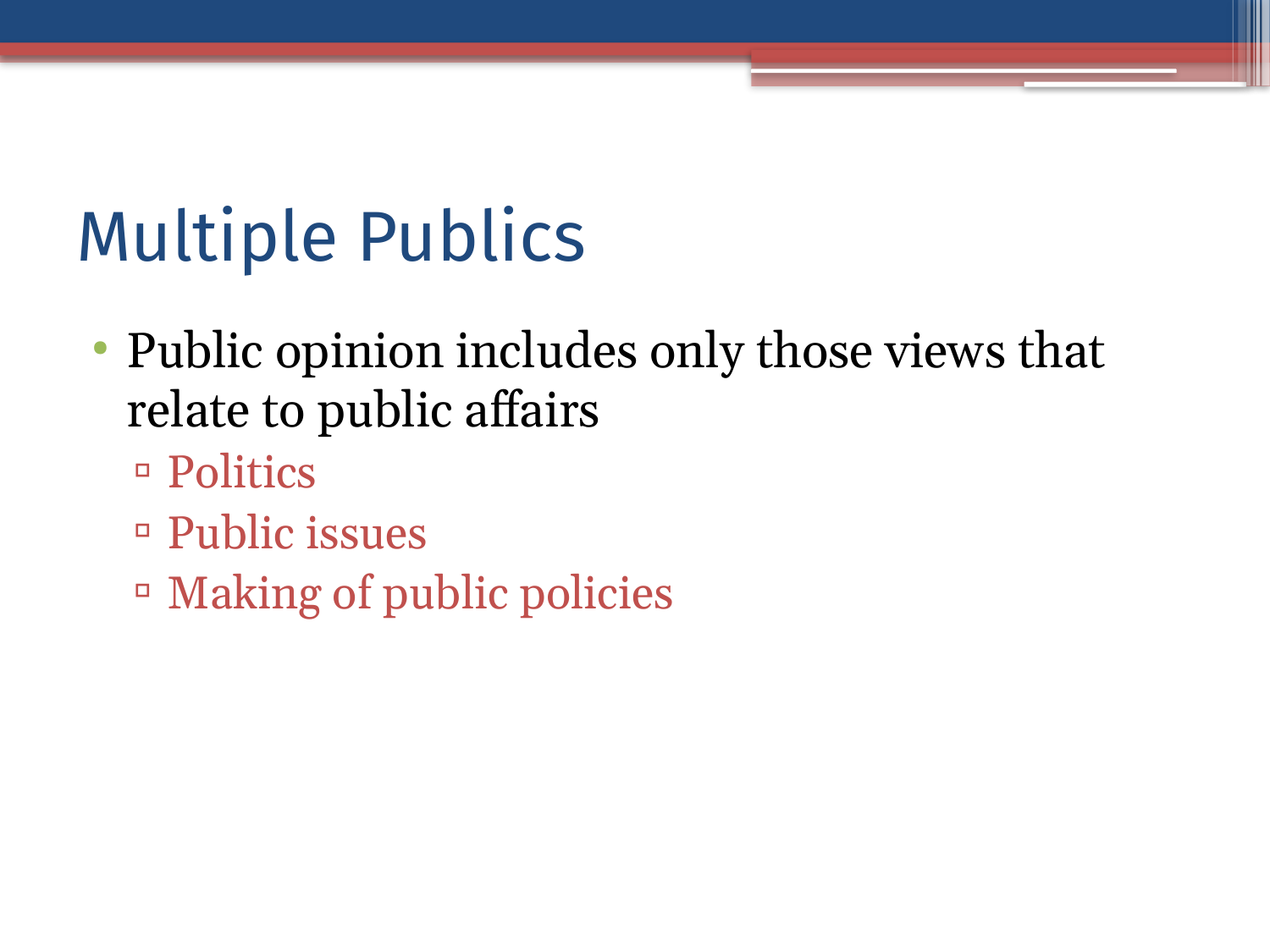

# Multiple Publics
Public opinion includes only those views that relate to public affairs
Politics
Public issues
Making of public policies